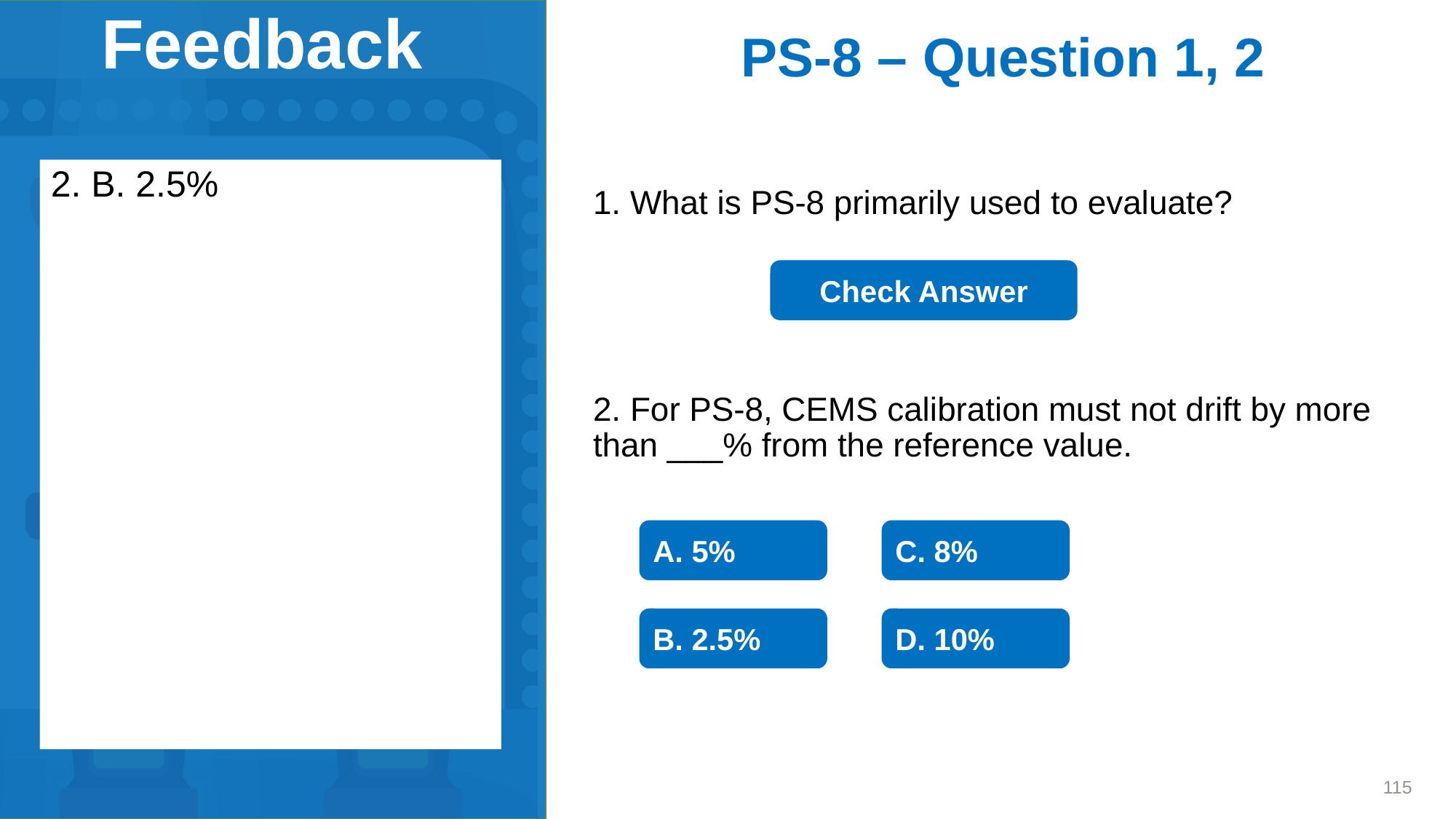

PS-8 – Question 1, 2
1. PS-8 is primarily used to evaluate CEMS that measures a mixture of VOC.
2. B. 2.5%
1. What is PS-8 primarily used to evaluate?
Check Answer
2. For PS-8, CEMS calibration must not drift by more than ___% from the reference value.

A. 5%
C. 8%
B. 2.5%
D. 10%
115